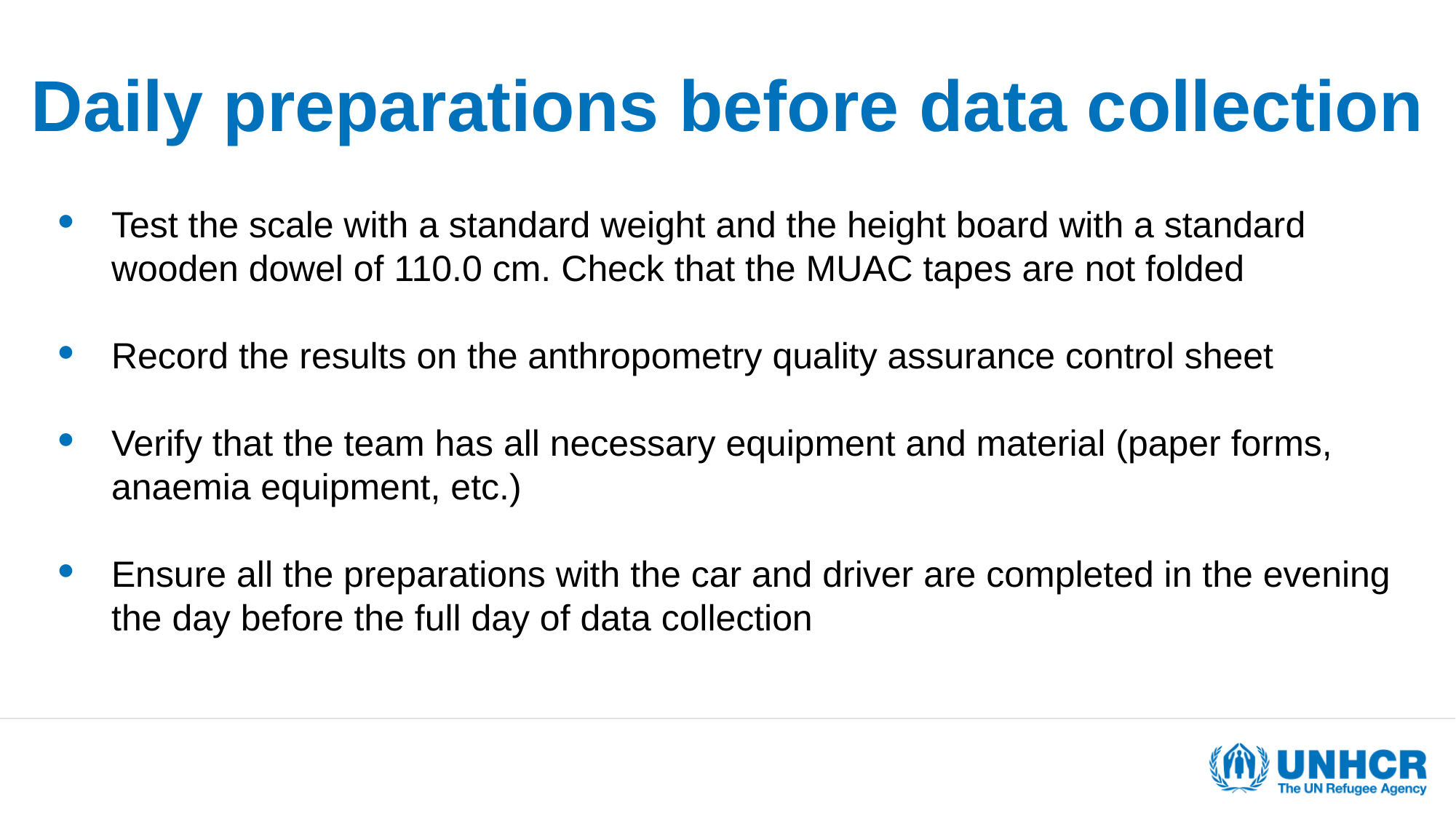

# Daily preparations before data collection
Test the scale with a standard weight and the height board with a standard wooden dowel of 110.0 cm. Check that the MUAC tapes are not folded

Record the results on the anthropometry quality assurance control sheet

Verify that the team has all necessary equipment and material (paper forms, anaemia equipment, etc.)

Ensure all the preparations with the car and driver are completed in the evening the day before the full day of data collection